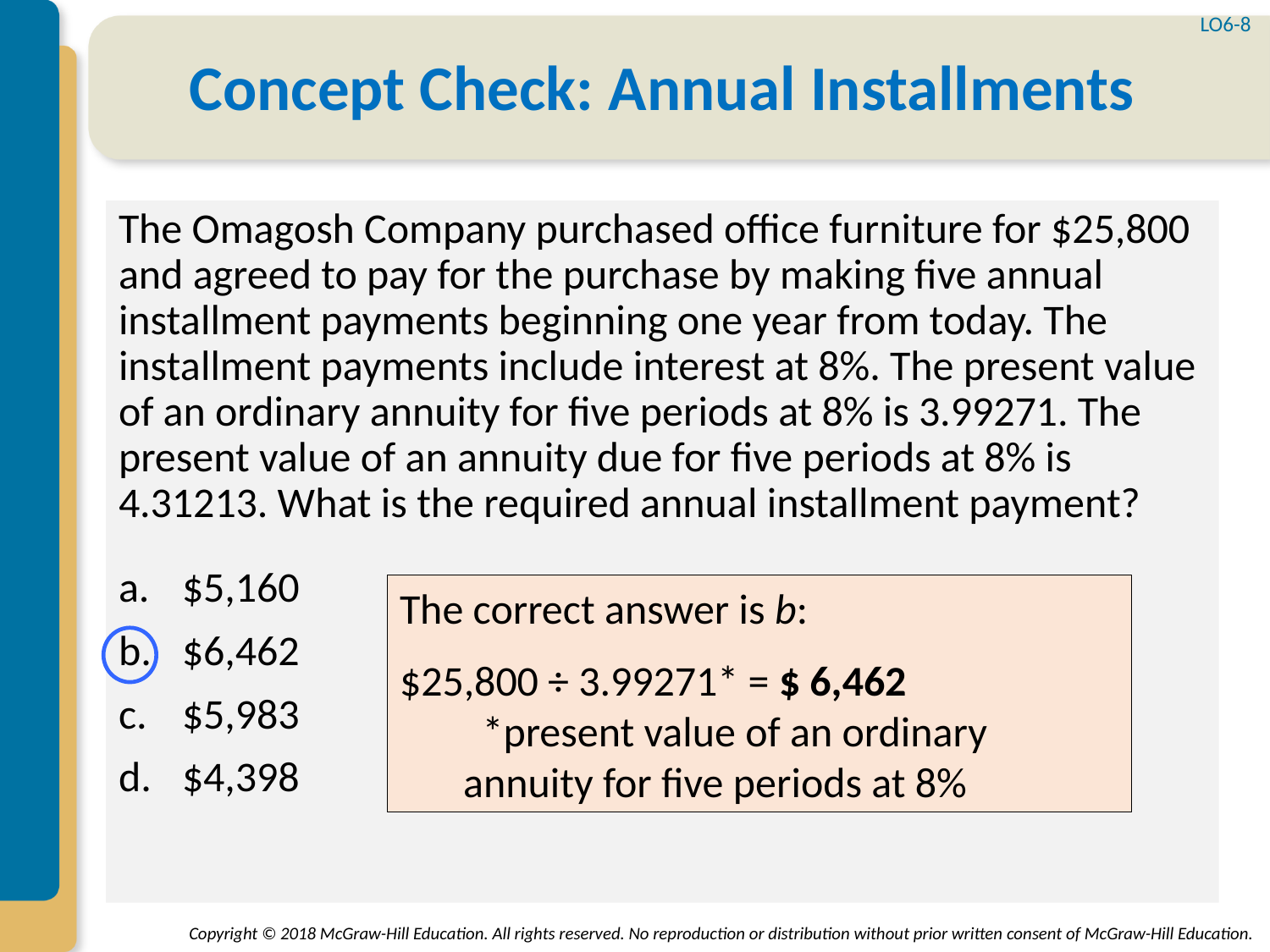

LO6-8
# Concept Check: Annual Installments
The Omagosh Company purchased office furniture for $25,800 and agreed to pay for the purchase by making five annual installment payments beginning one year from today. The installment payments include interest at 8%. The present value of an ordinary annuity for five periods at 8% is 3.99271. The present value of an annuity due for five periods at 8% is 4.31213. What is the required annual installment payment?
$5,160
$6,462
$5,983
$4,398

The correct answer is b:
$25,800 ÷ 3.99271* = $ 6,462
  *present value of an ordinary annuity for five periods at 8%